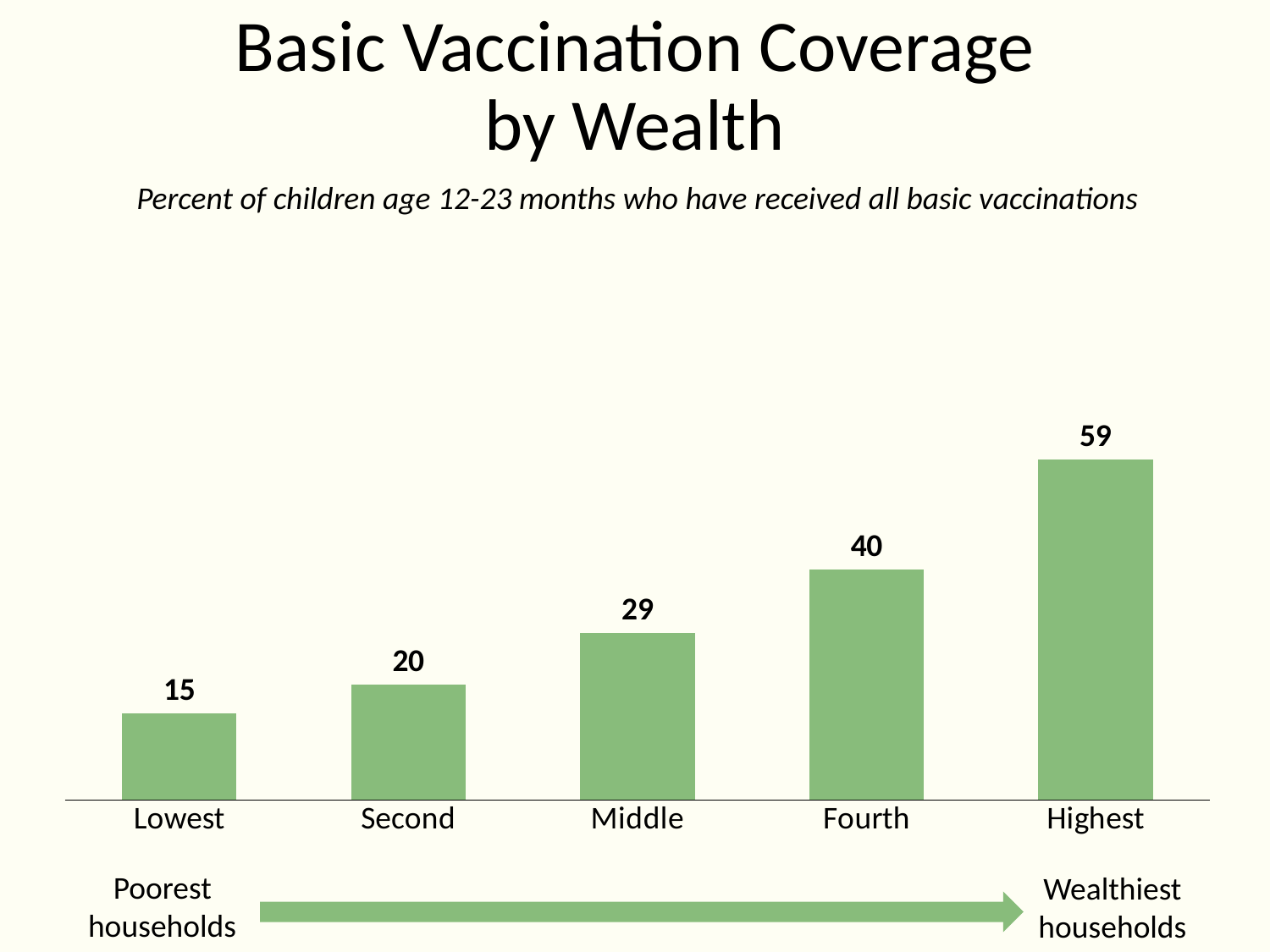

# Basic Vaccination Coverage by Wealth
Percent of children age 12-23 months who have received all basic vaccinations

### Chart

| Category | Series 1 |
|---|---|
| Lowest | 15.0 |
| Second | 20.0 |
| Middle | 29.0 |
| Fourth | 40.0 |
| Highest | 59.0 |
Poorest
households
Wealthiest
households